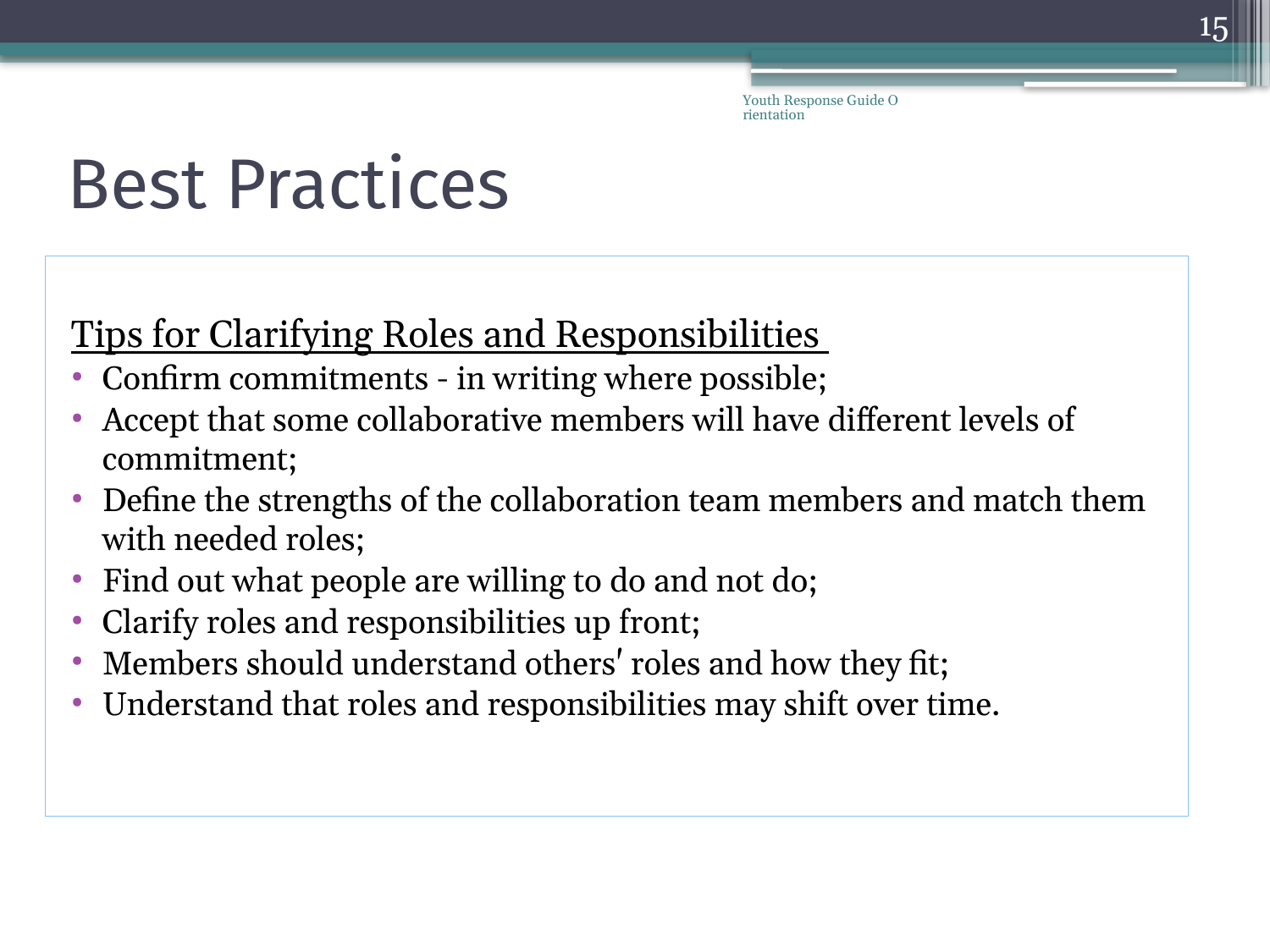

15
Youth Response Guide Orientation
# Best Practices

Tips for Clarifying Roles and Responsibilities
Confirm commitments - in writing where possible;
Accept that some collaborative members will have different levels of commitment;
Define the strengths of the collaboration team members and match them with needed roles;
Find out what people are willing to do and not do;
Clarify roles and responsibilities up front;
Members should understand others' roles and how they fit;
Understand that roles and responsibilities may shift over time.